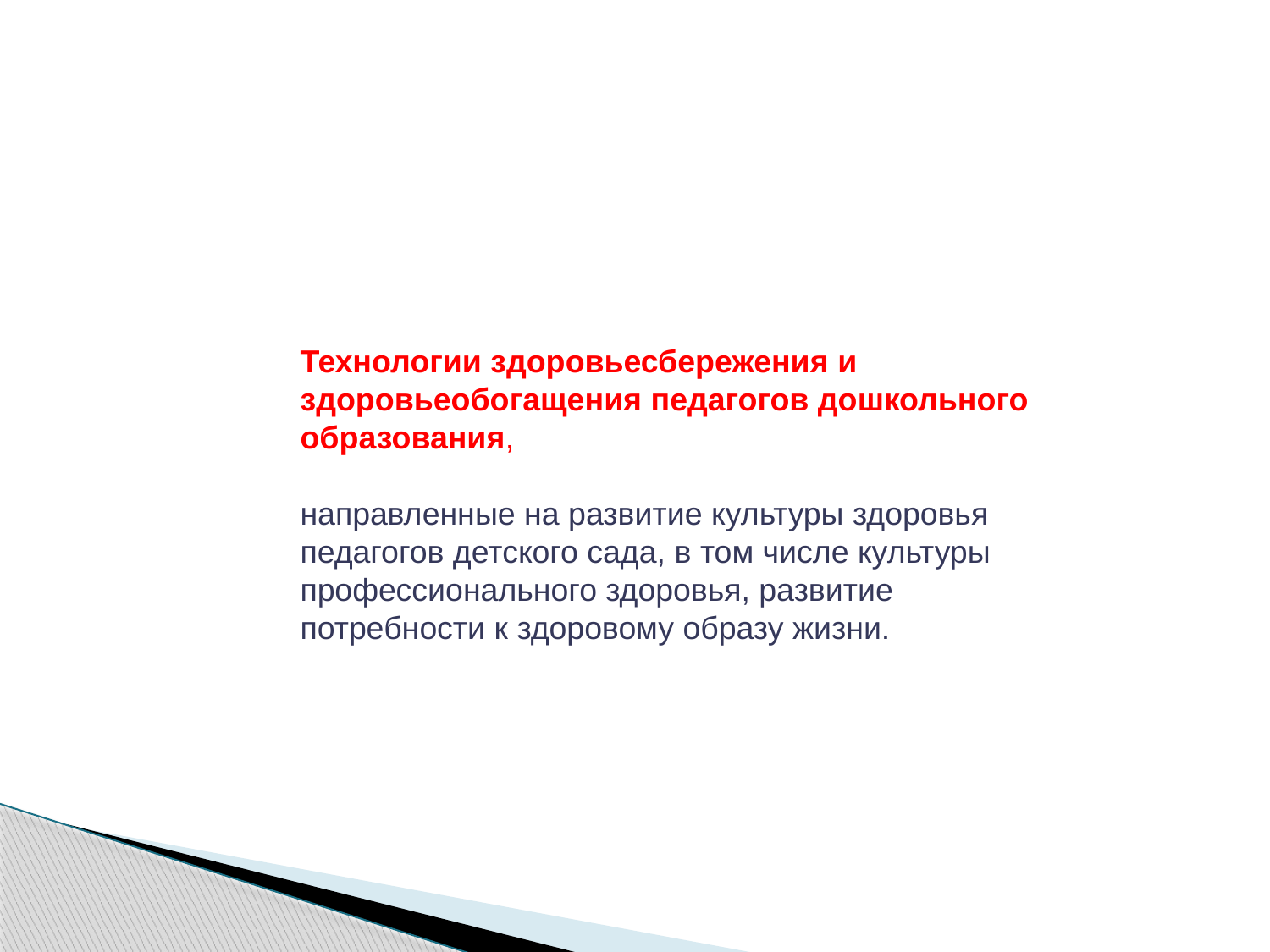

Технологии здоровьесбережения и здоровьеобогащения педагогов дошкольного образования,

направленные на развитие культуры здоровья педагогов детского сада, в том числе культуры профессионального здоровья, развитие потребности к здоровому образу жизни.